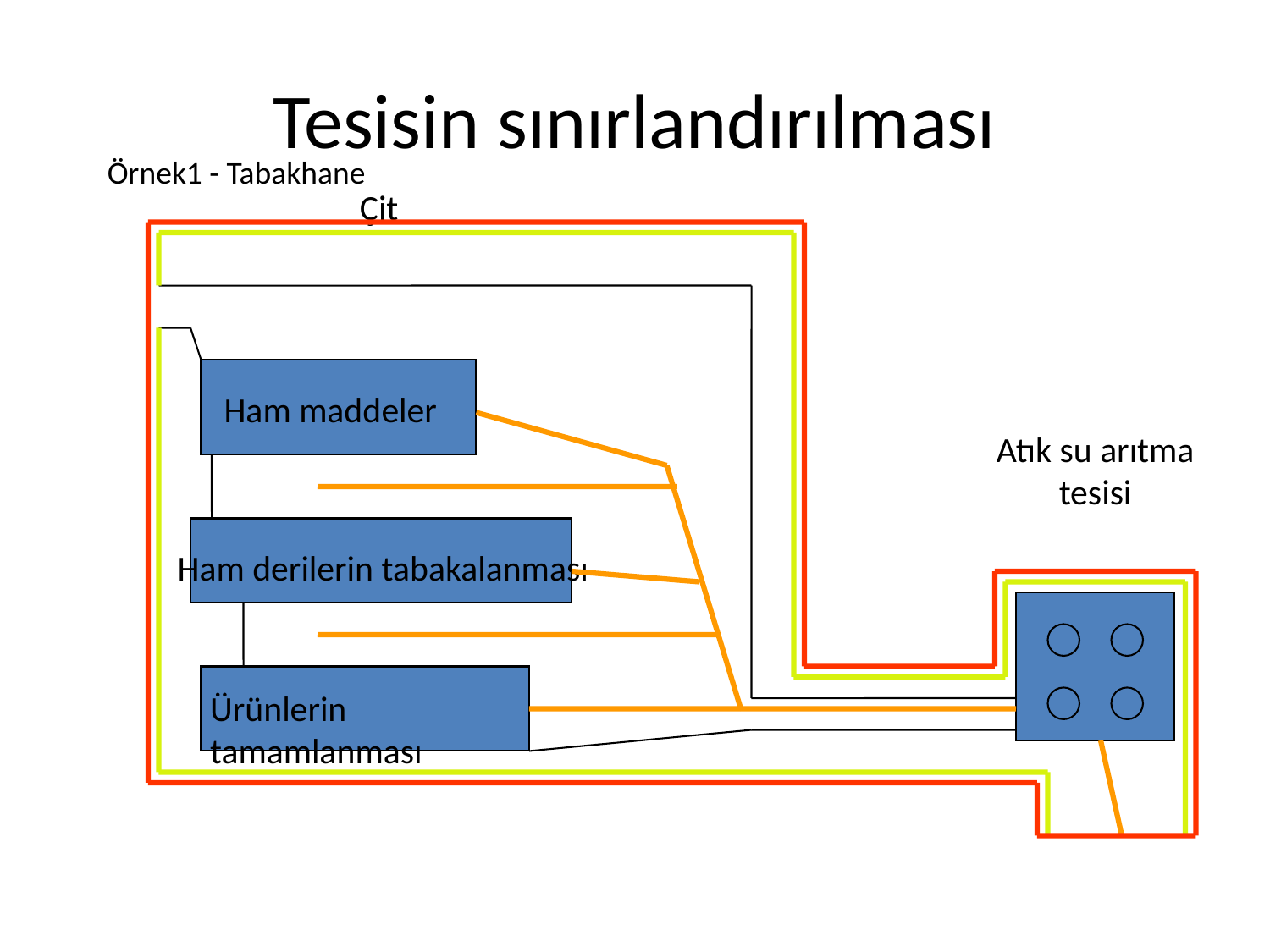

# Tesisin sınırlandırılması
Örnek1 - Tabakhane
Çit

Ham maddeler

Ham derilerin tabakalanması

Ürünlerin tamamlanması
Atık su arıtma tesisi